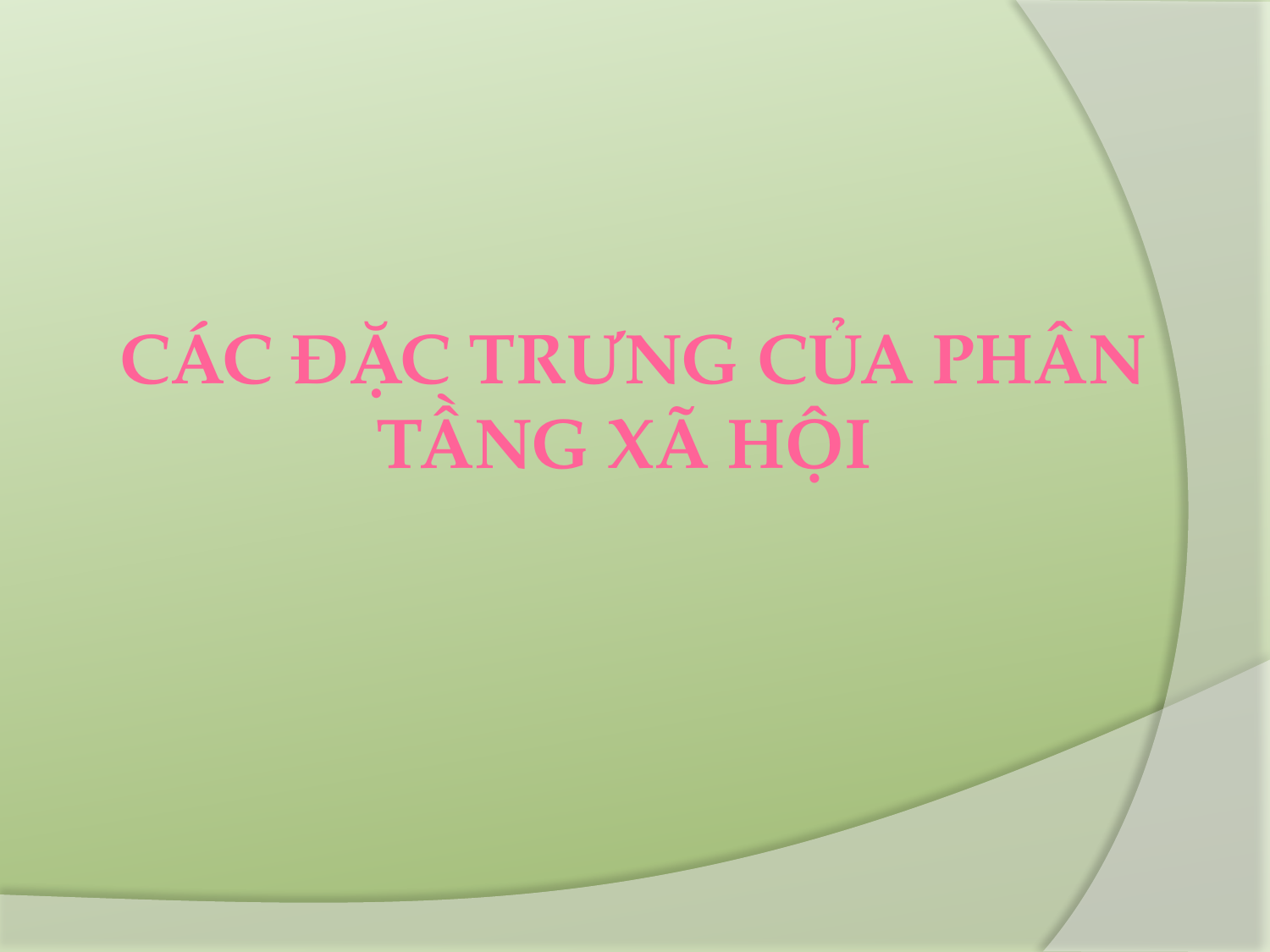

CÁC Đặc trưng CỦA PHÂN TẦNG XÃ HỘI